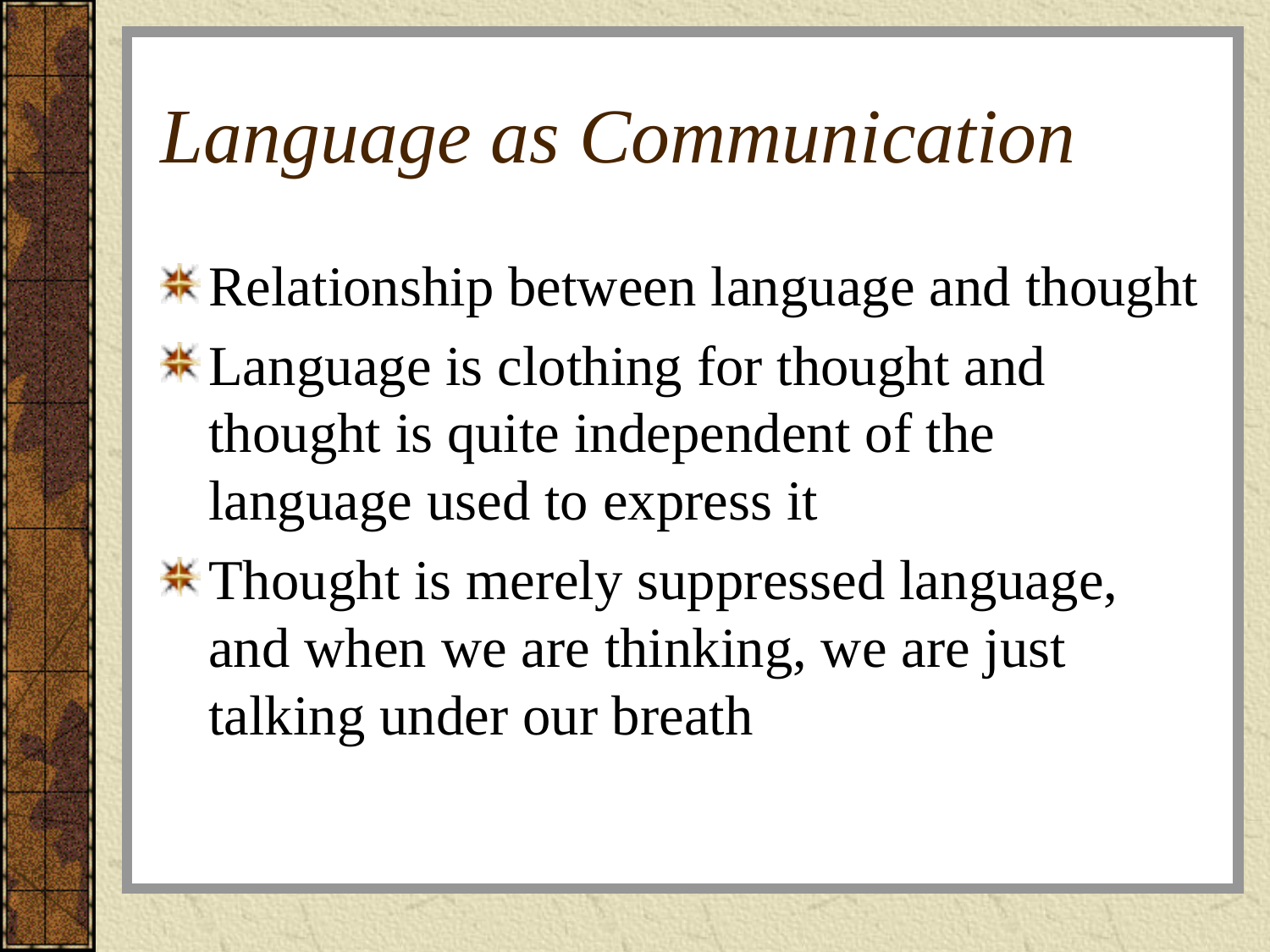

# Language as Communication
Relationship between language and thought
Language is clothing for thought and thought is quite independent of the language used to express it
Thought is merely suppressed language, and when we are thinking, we are just talking under our breath